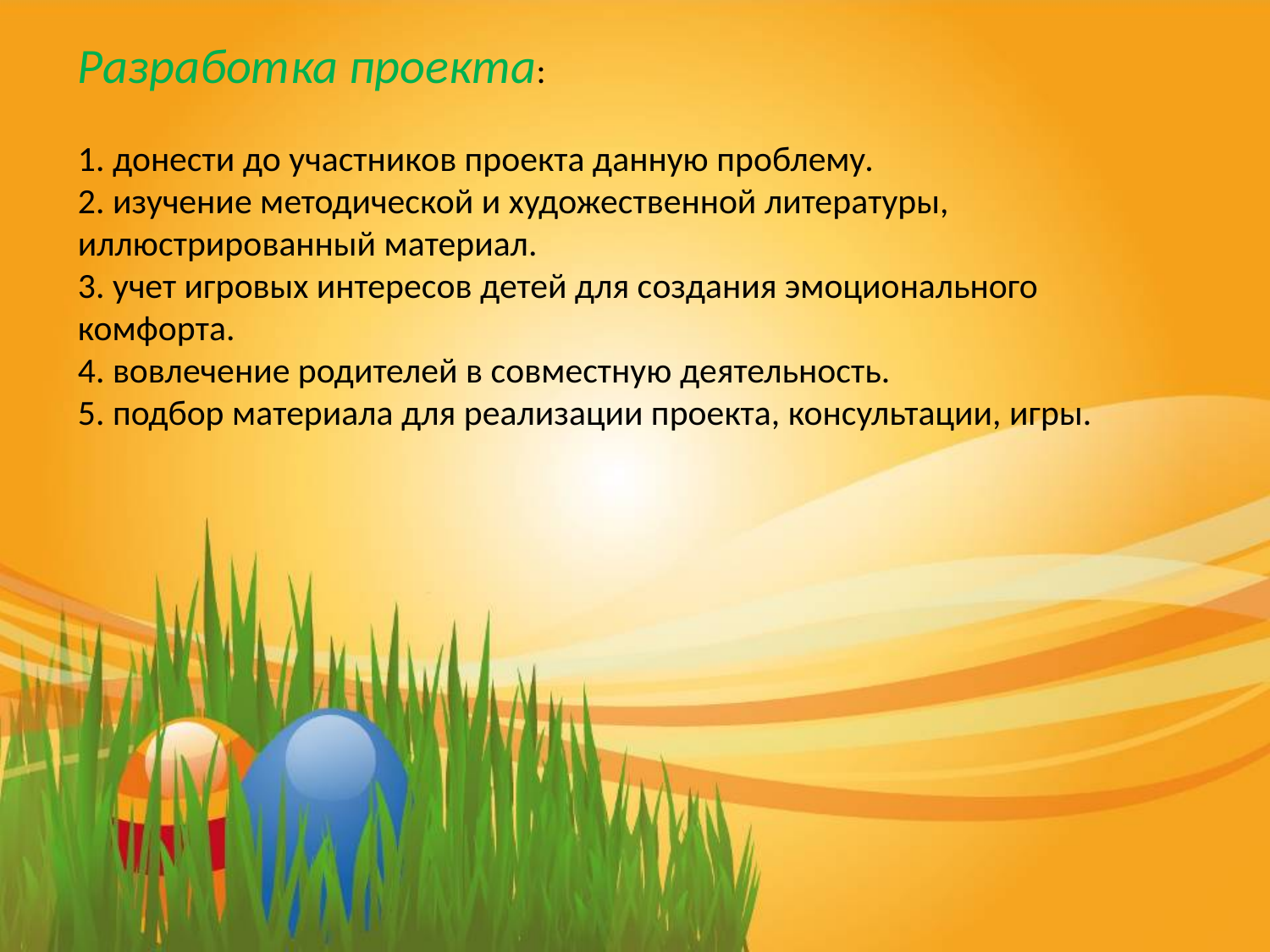

Разработка проекта:
1. донести до участников проекта данную проблему.
2. изучение методической и художественной литературы, иллюстрированный материал.
3. учет игровых интересов детей для создания эмоционального комфорта.
4. вовлечение родителей в совместную деятельность.
5. подбор материала для реализации проекта, консультации, игры.